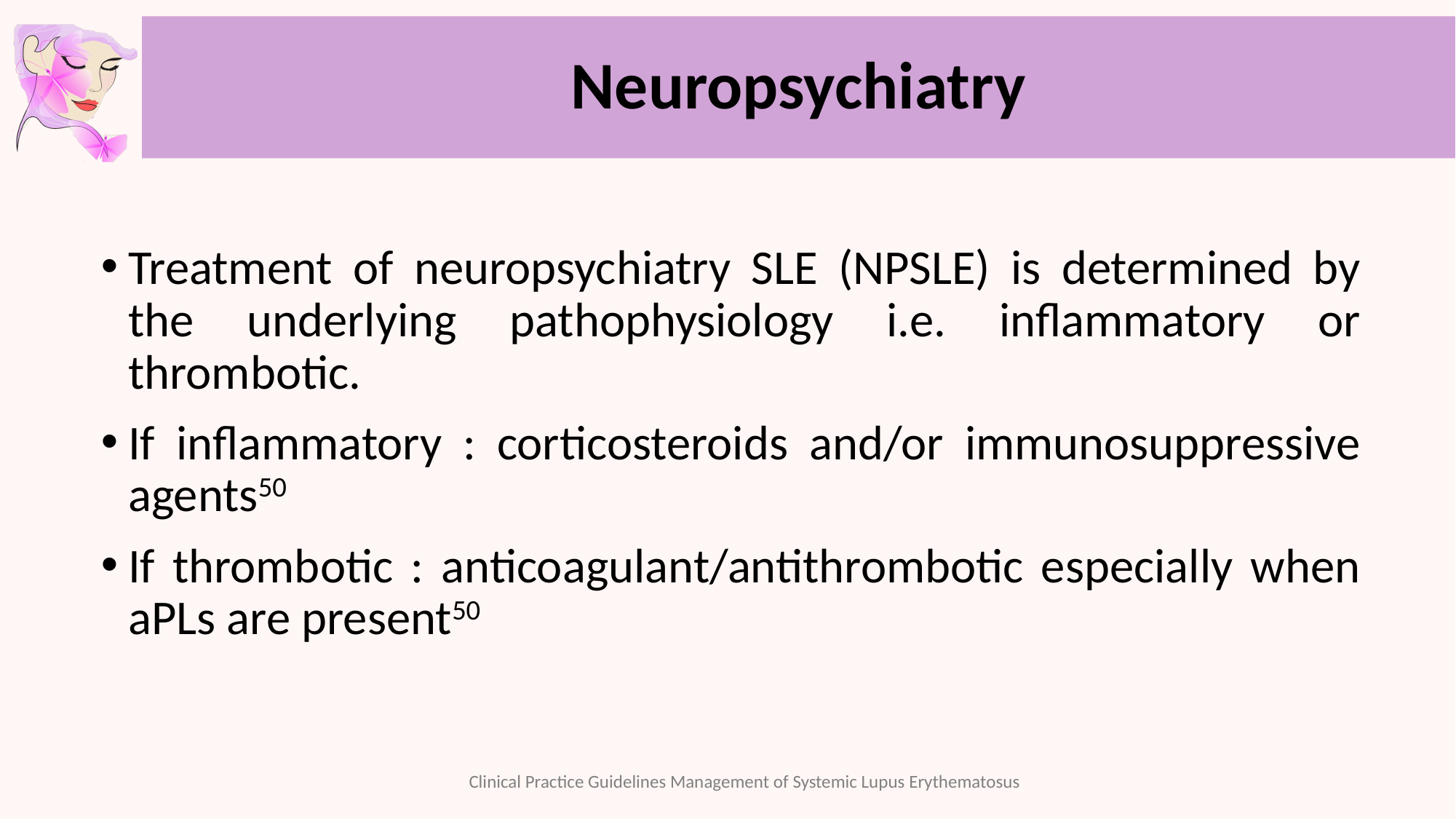

# Neuropsychiatry
Treatment of neuropsychiatry SLE (NPSLE) is determined by the underlying pathophysiology i.e. inflammatory or thrombotic.
If inflammatory : corticosteroids and/or immunosuppressive agents50
If thrombotic : anticoagulant/antithrombotic especially when aPLs are present50